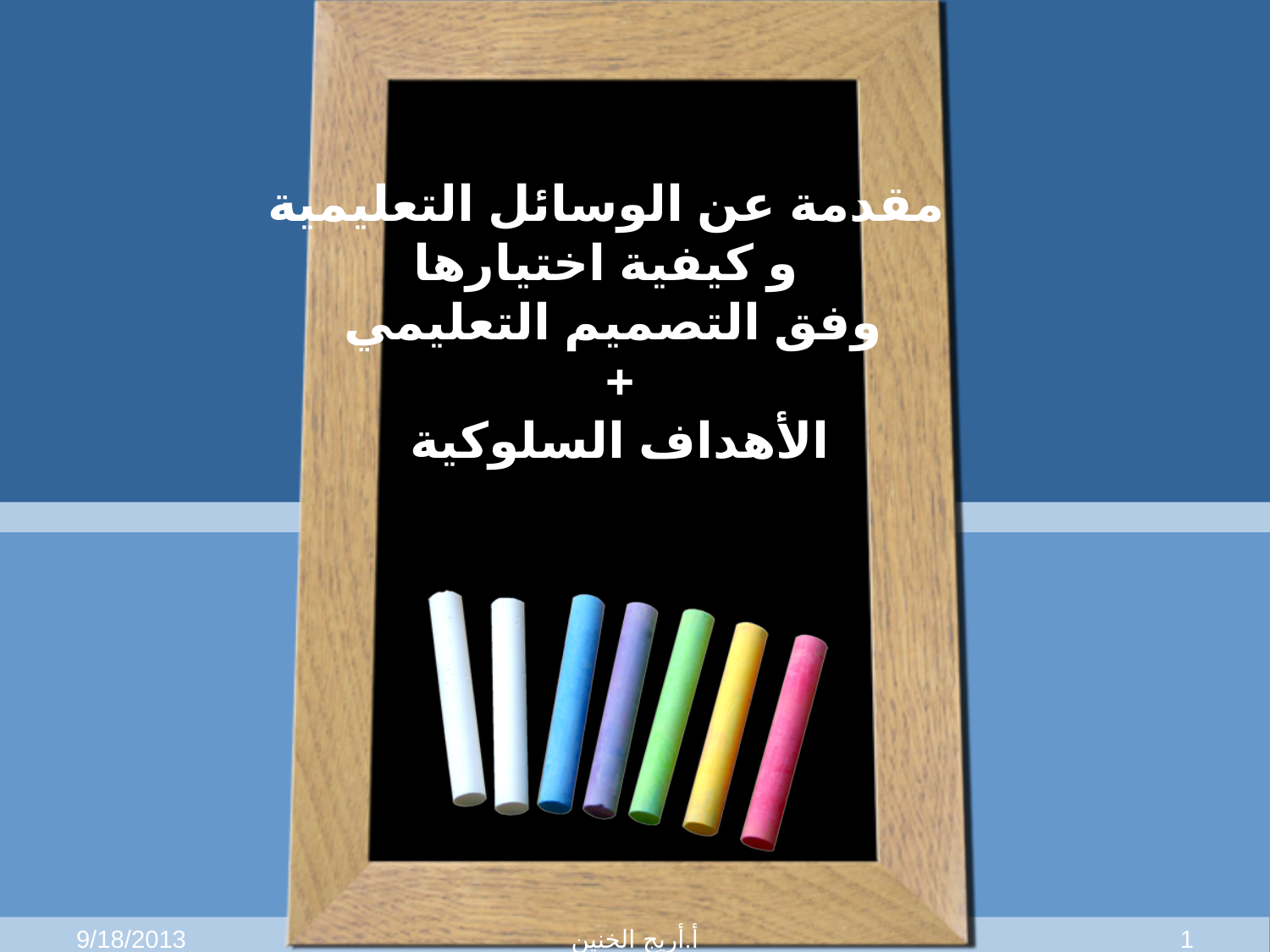

مقدمة عن الوسائل التعليمية
و كيفية اختيارها
وفق التصميم التعليمي
 +
 الأهداف السلوكية
9/18/2013
أ.أريج الخنين
1